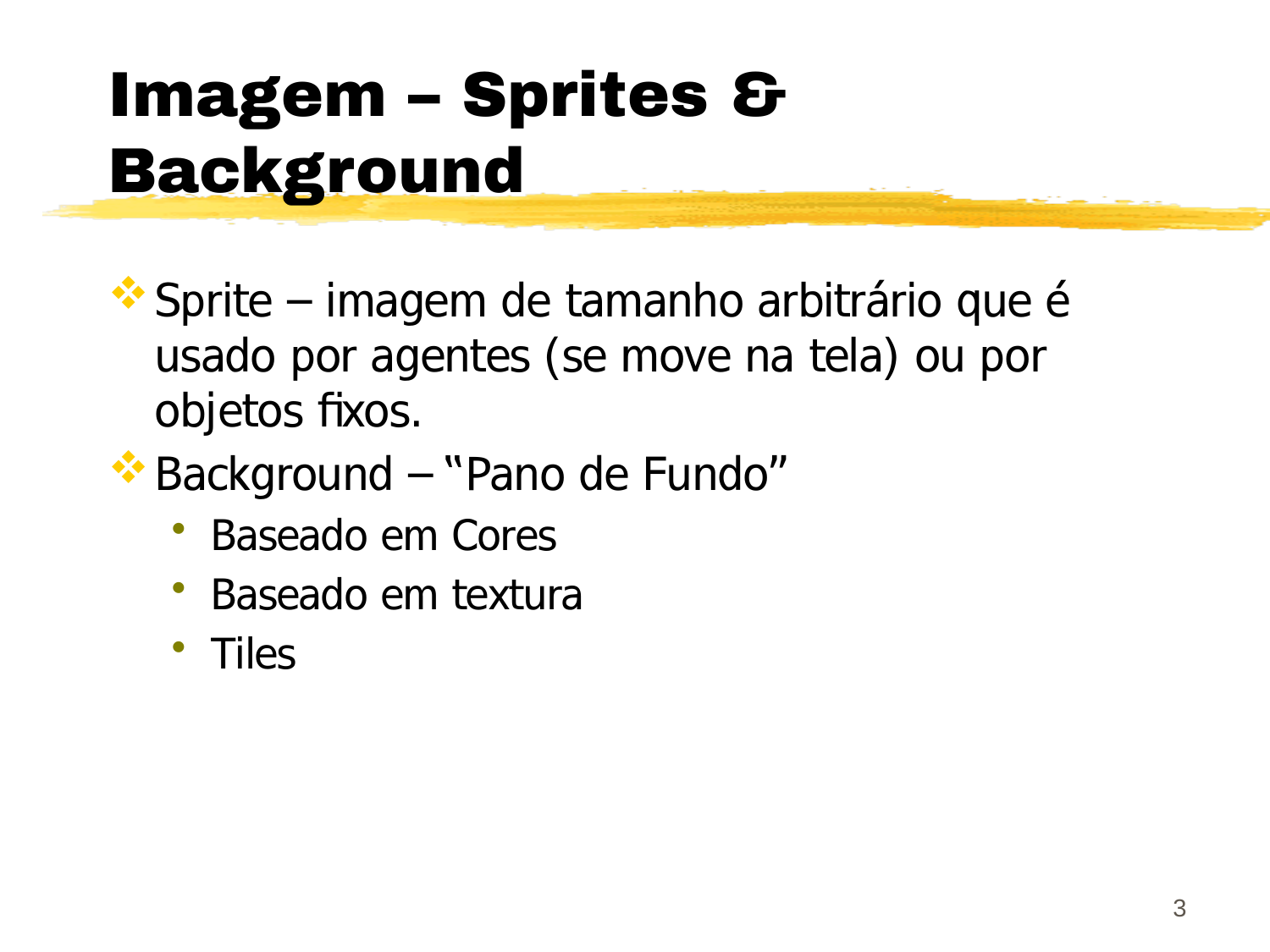

# Imagem – Sprites & Background
Sprite – imagem de tamanho arbitrário que é usado por agentes (se move na tela) ou por objetos fixos.
Background – “Pano de Fundo”
Baseado em Cores
Baseado em textura
Tiles
3